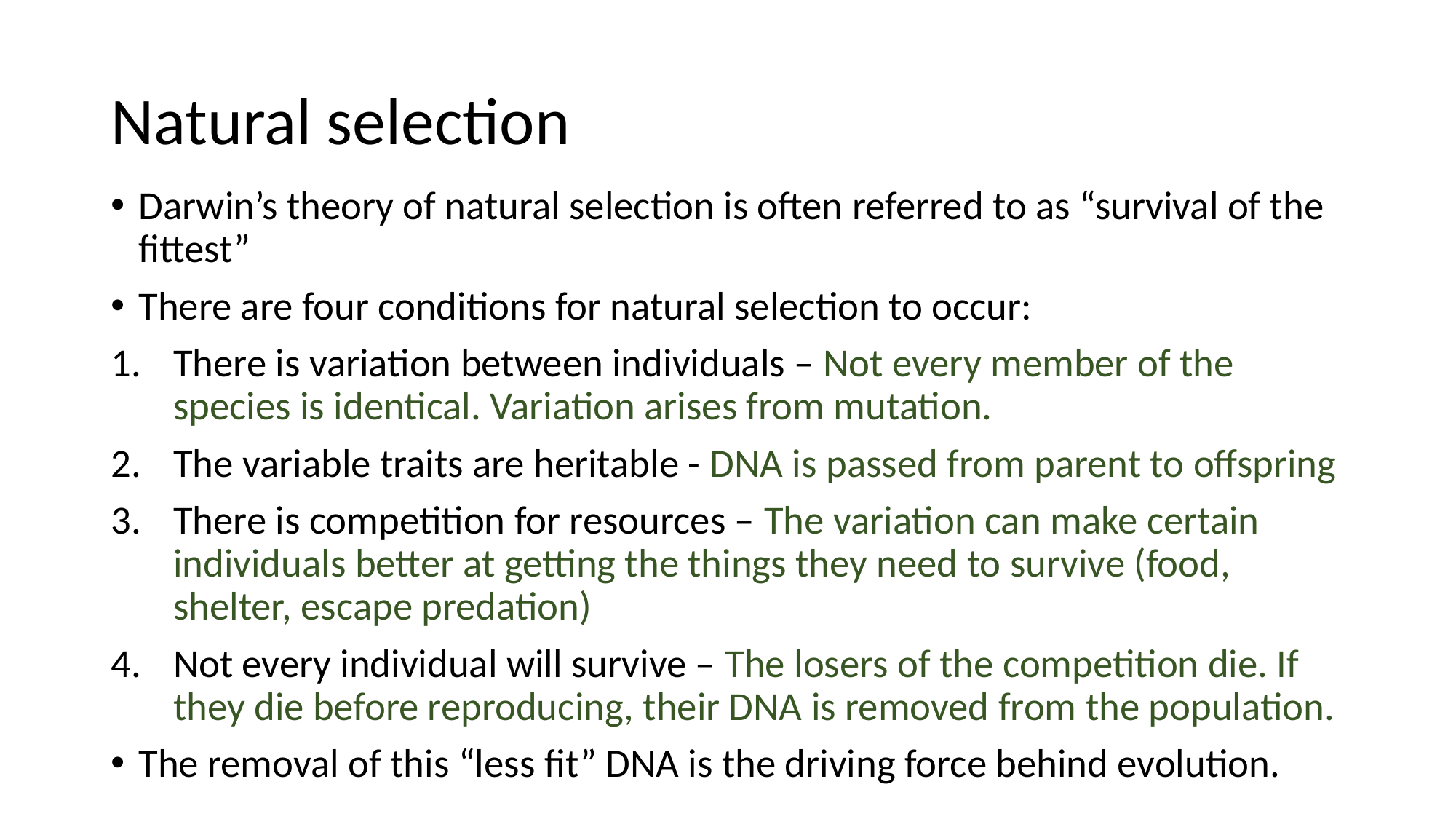

# Natural selection
Darwin’s theory of natural selection is often referred to as “survival of the fittest”
There are four conditions for natural selection to occur:
There is variation between individuals – Not every member of the species is identical. Variation arises from mutation.
The variable traits are heritable - DNA is passed from parent to offspring
There is competition for resources – The variation can make certain individuals better at getting the things they need to survive (food, shelter, escape predation)
Not every individual will survive – The losers of the competition die. If they die before reproducing, their DNA is removed from the population.
The removal of this “less fit” DNA is the driving force behind evolution.